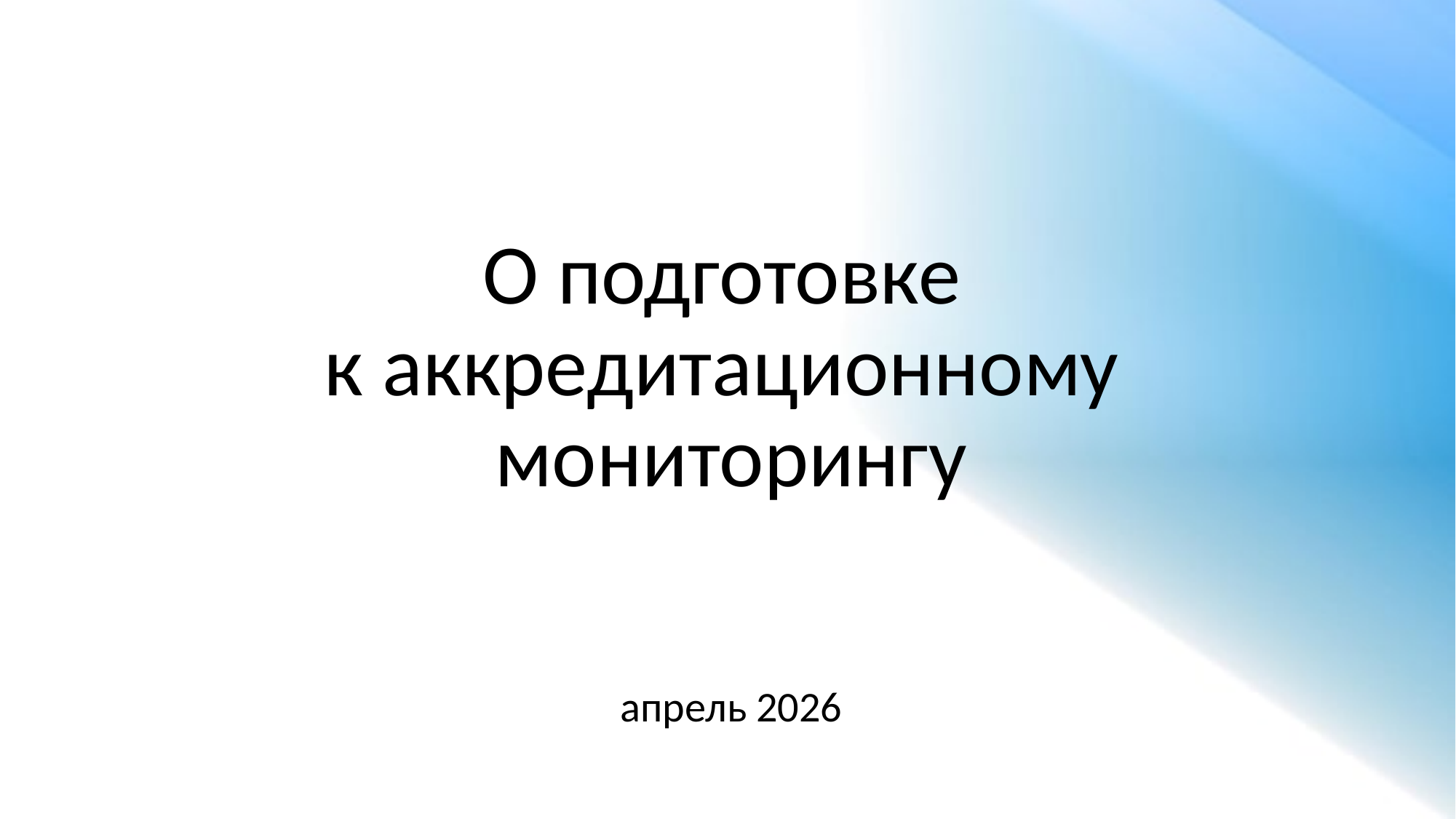

# О подготовке к аккредитационному мониторингу

апрель 2026